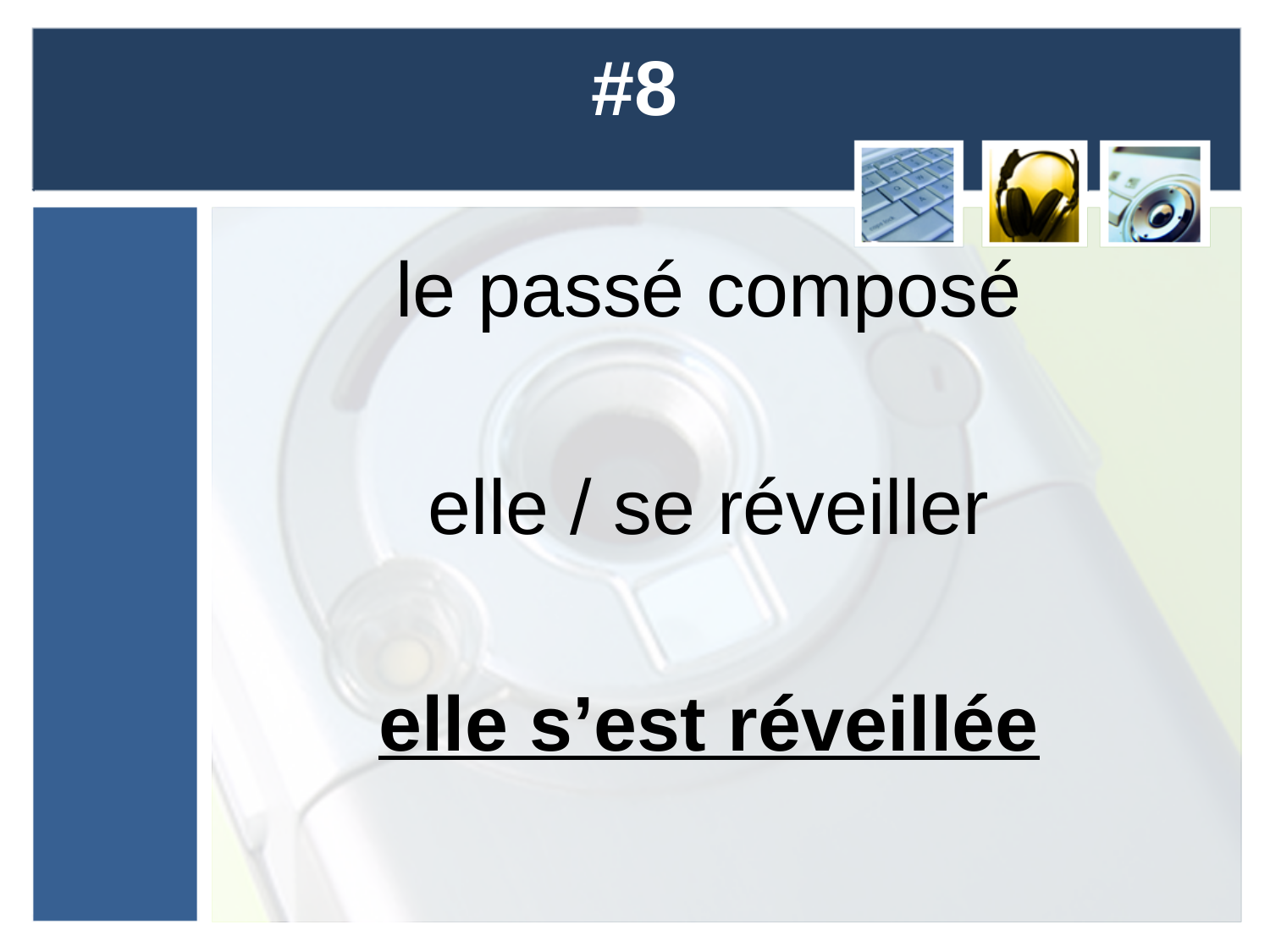

# #8
le passé composé

elle / se réveiller

elle s’est réveillée